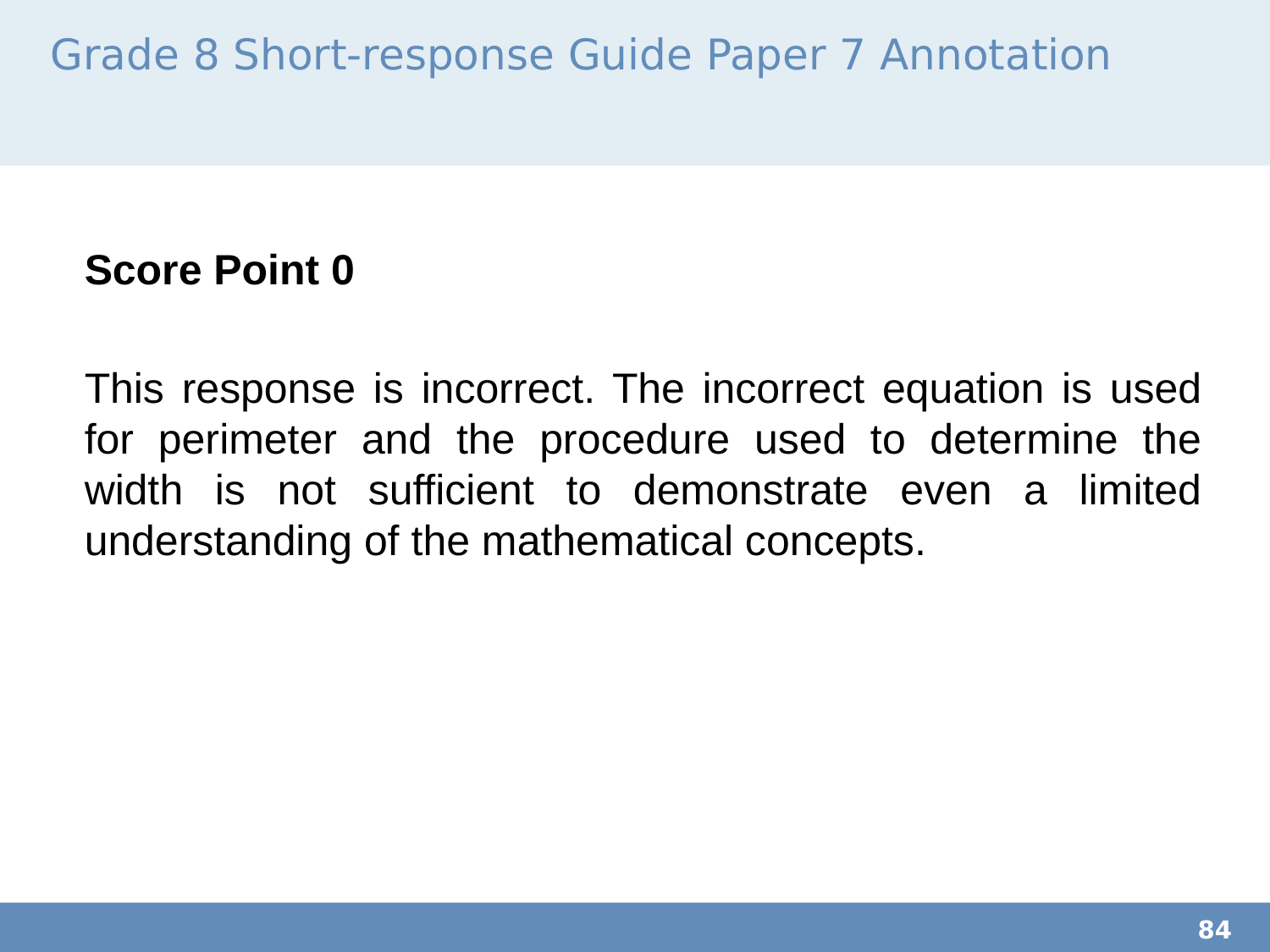

# Grade 8 Short-response Guide Paper 7 Annotation
Score Point 0

This response is incorrect. The incorrect equation is used for perimeter and the procedure used to determine the width is not sufficient to demonstrate even a limited understanding of the mathematical concepts.
84